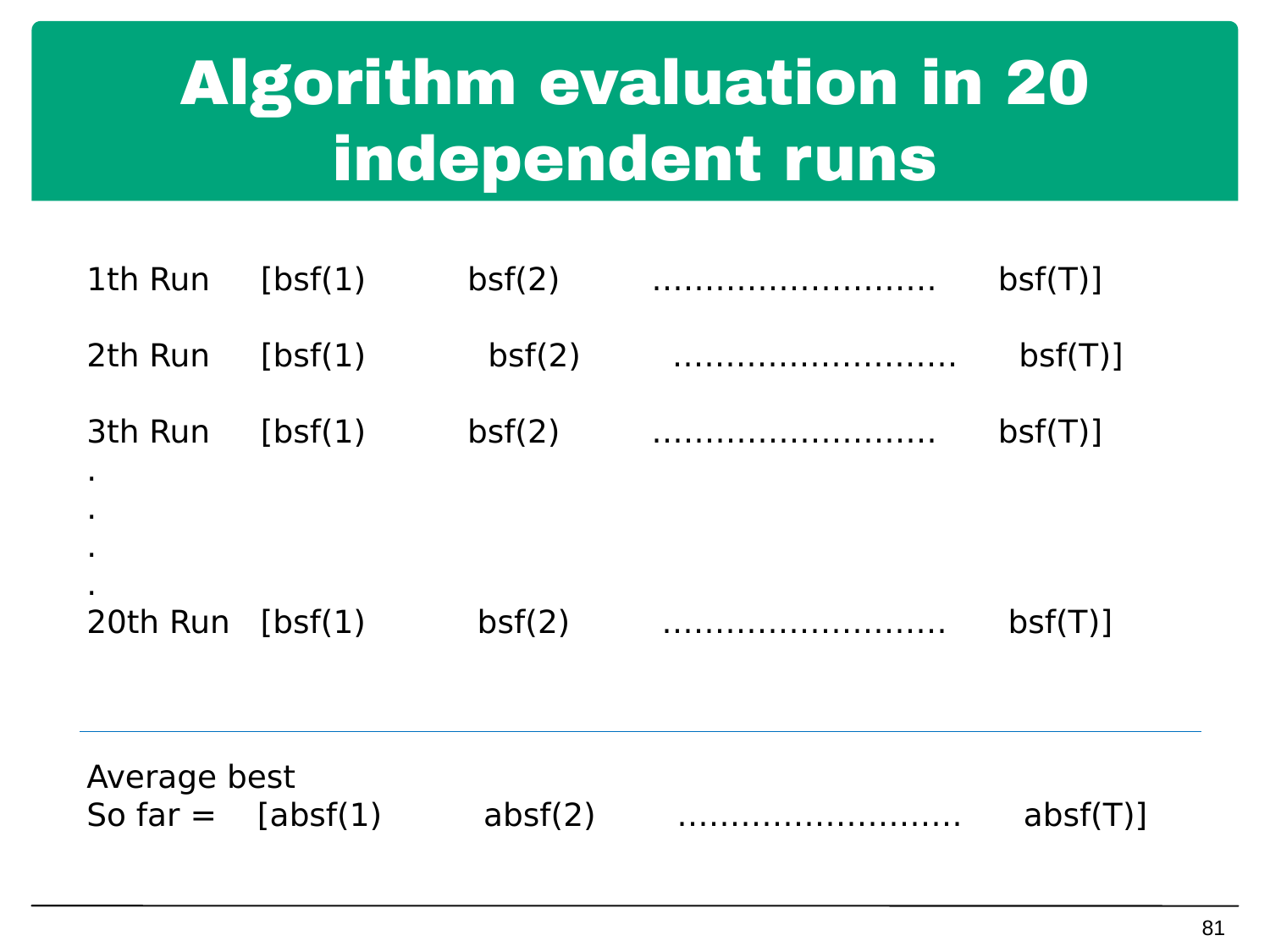

# Algorithm evaluation in 20 independent runs
1th Run     [bsf(1)          bsf(2)         ………………………      bsf(T)]

2th Run     [bsf(1)            bsf(2)         ………………………      bsf(T)]

3th Run     [bsf(1)          bsf(2)         ………………………      bsf(T)]
.
.
.
.
20th Run   [bsf(1)           bsf(2)         ………………………      bsf(T)]

Average best
So far =    [absf(1)          absf(2)        ………………………      absf(T)]
81